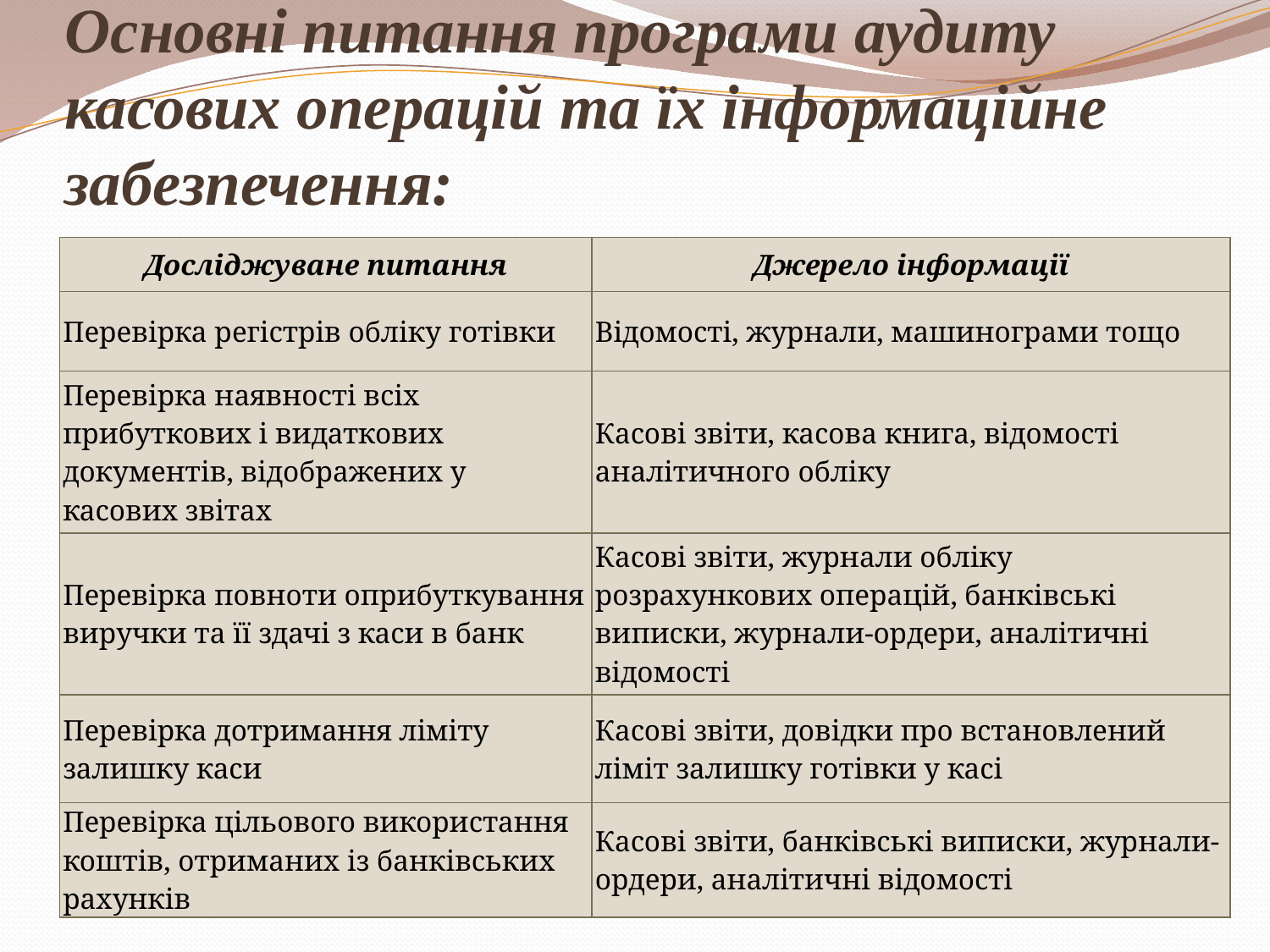

# Основні питання програми аудиту касових операцій та їх інформаційне забезпечення:
| Досліджуване питання | Джерело інформації |
| --- | --- |
| Перевірка регістрів обліку готівки | Відомості, журнали, машинограми тощо |
| Перевірка наявності всіх прибуткових і видаткових документів, відображених у касових звітах | Касові звіти, касова книга, відомості аналітичного обліку |
| Перевірка повноти оприбуткування виручки та її здачі з каси в банк | Касові звіти, журнали обліку розрахункових операцій, банківські виписки, журнали-ордери, аналітичні відомості |
| Перевірка дотримання ліміту залишку каси | Касові звіти, довідки про встановлений ліміт залишку готівки у касі |
| Перевірка цільового використання коштів, отриманих із банківських рахунків | Касові звіти, банківські виписки, журнали-ордери, аналітичні відомості |